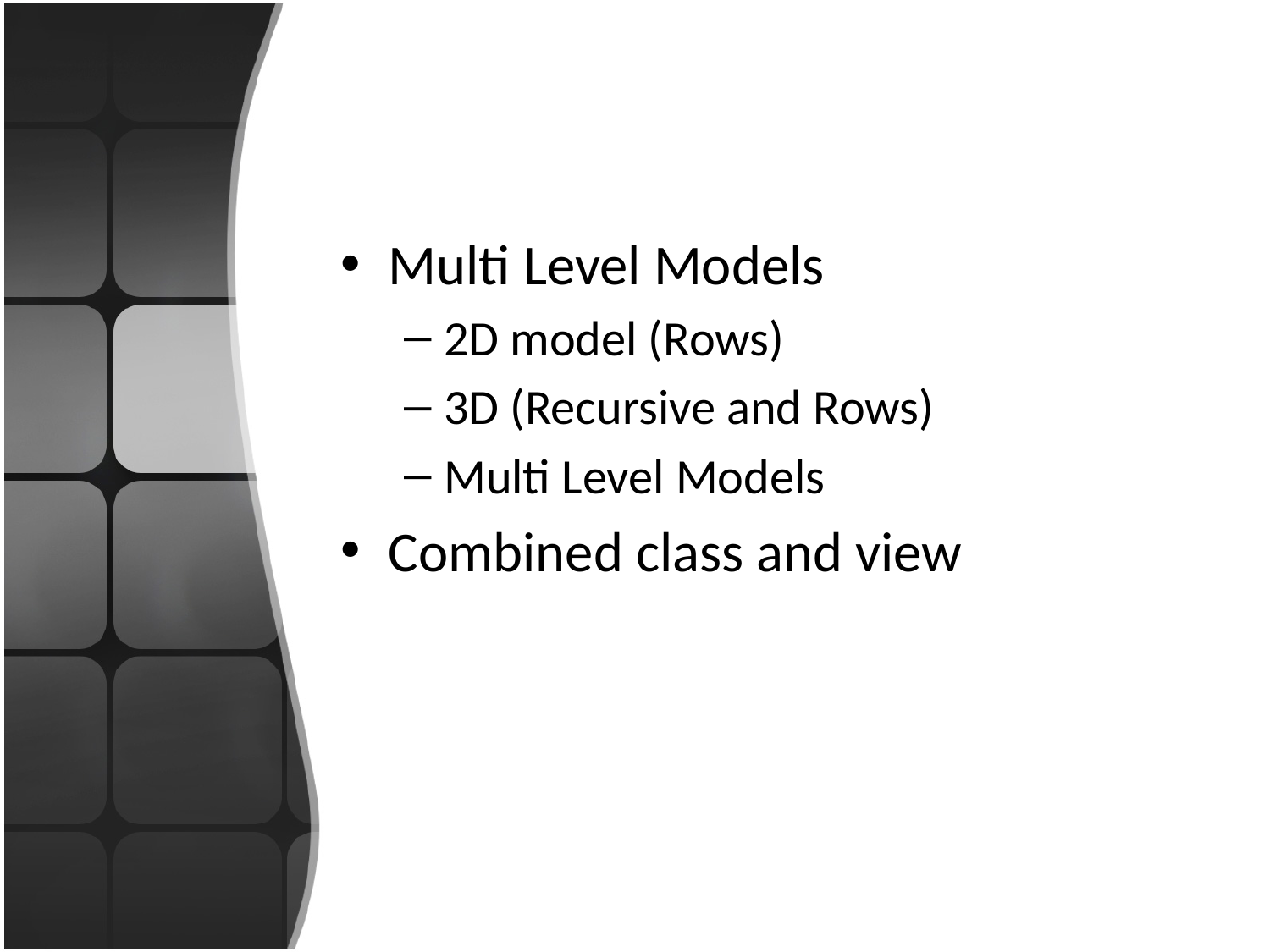

#
Multi Level Models
2D model (Rows)
3D (Recursive and Rows)
Multi Level Models
Combined class and view